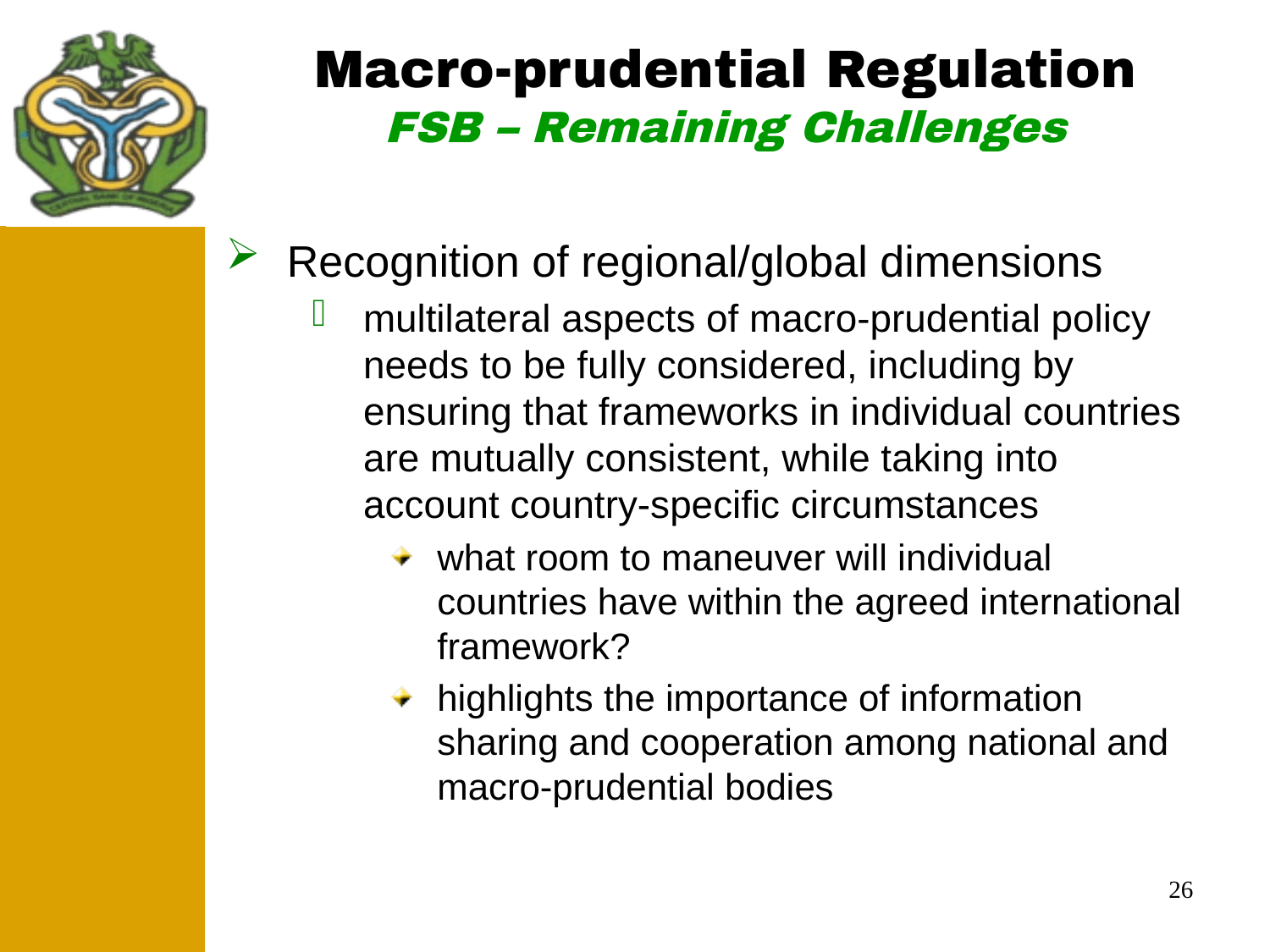

Macro-prudential Regulation
FSB – Remaining Challenges
#
Recognition of regional/global dimensions
multilateral aspects of macro-prudential policy needs to be fully considered, including by ensuring that frameworks in individual countries are mutually consistent, while taking into account country-specific circumstances
what room to maneuver will individual countries have within the agreed international framework?
highlights the importance of information sharing and cooperation among national and macro-prudential bodies
26